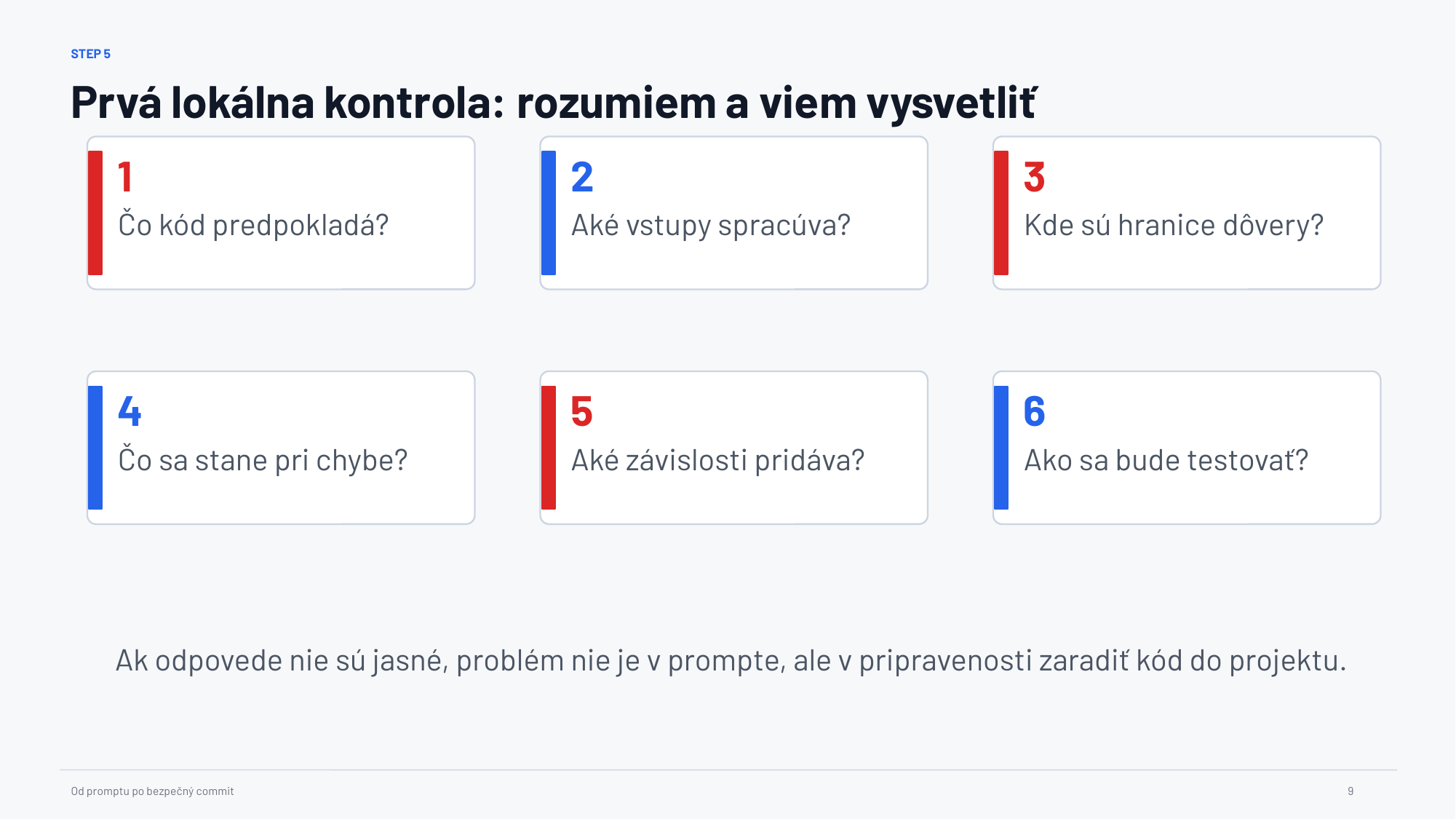

STEP 5
Prvá lokálna kontrola: rozumiem a viem vysvetliť

1
2
3
Čo kód predpokladá?
Aké vstupy spracúva?
Kde sú hranice dôvery?

4
5
6
Čo sa stane pri chybe?
Aké závislosti pridáva?
Ako sa bude testovať?
Ak odpovede nie sú jasné, problém nie je v prompte, ale v pripravenosti zaradiť kód do projektu.
9